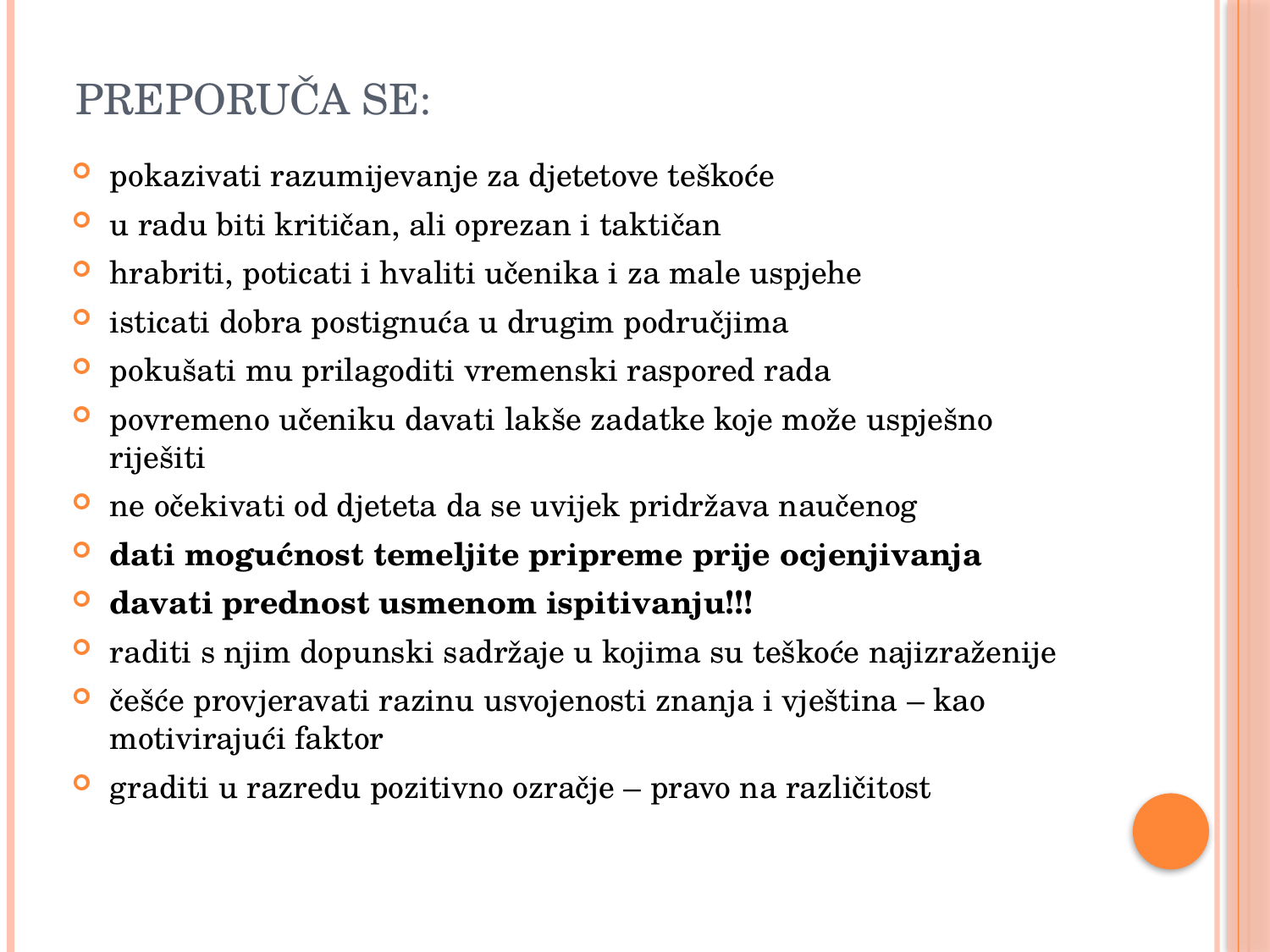

# PREPORUČA SE:
pokazivati razumijevanje za djetetove teškoće
u radu biti kritičan, ali oprezan i taktičan
hrabriti, poticati i hvaliti učenika i za male uspjehe
isticati dobra postignuća u drugim područjima
pokušati mu prilagoditi vremenski raspored rada
povremeno učeniku davati lakše zadatke koje može uspješno riješiti
ne očekivati od djeteta da se uvijek pridržava naučenog
dati mogućnost temeljite pripreme prije ocjenjivanja
davati prednost usmenom ispitivanju!!!
raditi s njim dopunski sadržaje u kojima su teškoće najizraženije
češće provjeravati razinu usvojenosti znanja i vještina – kao motivirajući faktor
graditi u razredu pozitivno ozračje – pravo na različitost